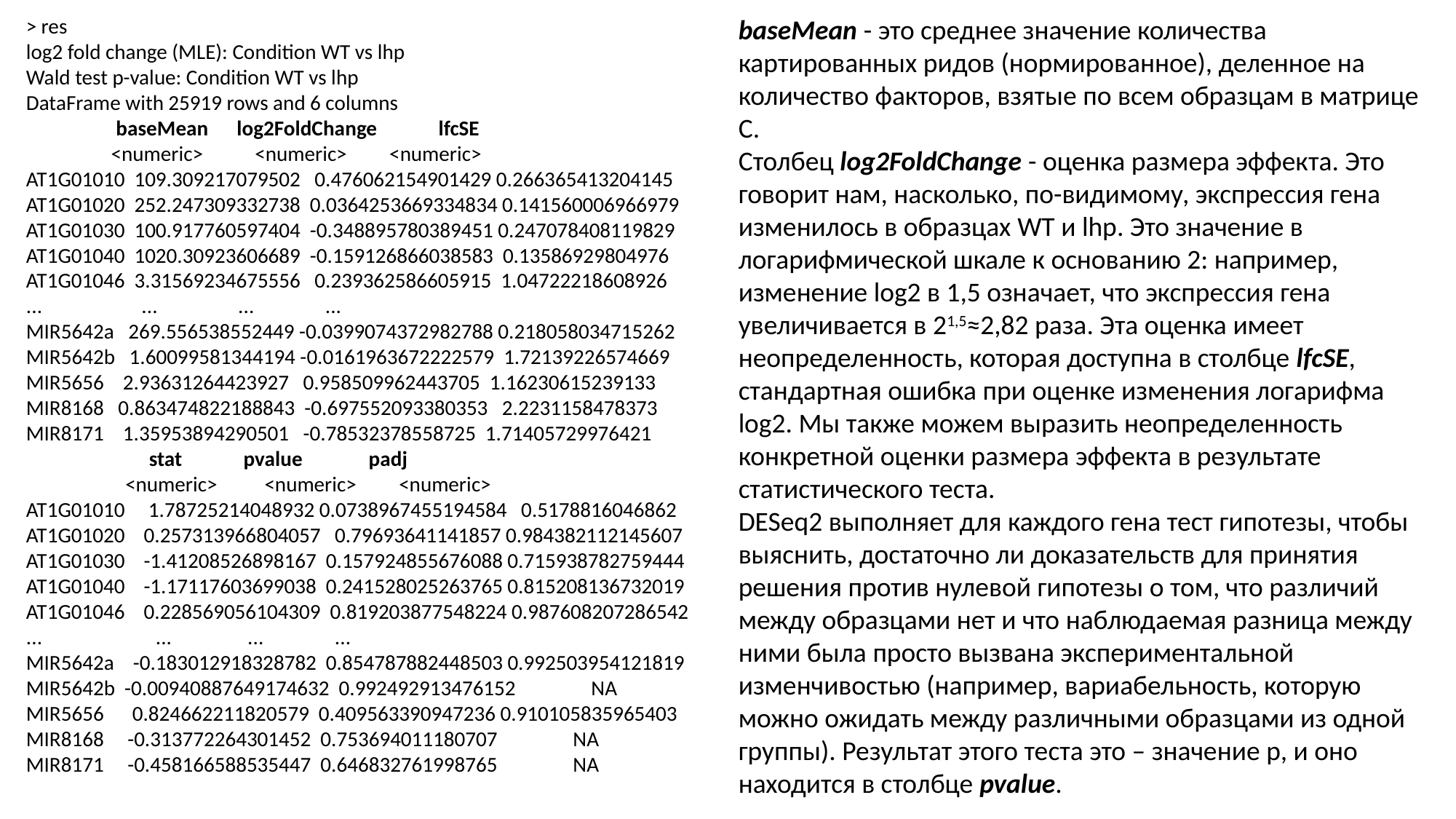

> res
log2 fold change (MLE): Condition WT vs lhp
Wald test p-value: Condition WT vs lhp
DataFrame with 25919 rows and 6 columns
                   baseMean      log2FoldChange             lfcSE
                  <numeric>           <numeric>         <numeric>
AT1G01010  109.309217079502   0.476062154901429 0.266365413204145
AT1G01020  252.247309332738  0.0364253669334834 0.141560006966979
AT1G01030  100.917760597404  -0.348895780389451 0.247078408119829
AT1G01040  1020.30923606689  -0.159126866038583  0.13586929804976
AT1G01046  3.31569234675556   0.239362586605915  1.04722218608926
...                     ...                 ...               ...
MIR5642a   269.556538552449 -0.0399074372982788 0.218058034715262
MIR5642b   1.60099581344194 -0.0161963672222579  1.72139226574669
MIR5656    2.93631264423927   0.958509962443705  1.16230615239133
MIR8168   0.863474822188843  -0.697552093380353   2.2231158478373
MIR8171    1.35953894290501   -0.78532378558725  1.71405729976421
                          stat             pvalue              padj
                     <numeric>          <numeric>         <numeric>
AT1G01010     1.78725214048932 0.0738967455194584   0.5178816046862
AT1G01020    0.257313966804057   0.79693641141857 0.984382112145607
AT1G01030    -1.41208526898167  0.157924855676088 0.715938782759444
AT1G01040    -1.17117603699038  0.241528025263765 0.815208136732019
AT1G01046    0.228569056104309  0.819203877548224 0.987608207286542
...                        ...                ...               ...
MIR5642a    -0.183012918328782  0.854787882448503 0.992503954121819
MIR5642b  -0.00940887649174632  0.992492913476152                NA
MIR5656      0.824662211820579  0.409563390947236 0.910105835965403
MIR8168     -0.313772264301452  0.753694011180707                NA
MIR8171     -0.458166588535447  0.646832761998765                NA
baseMean - это среднее значение количества картированных ридов (нормированное), деленное на количество факторов, взятые по всем образцам в матрице С.
Столбец log2FoldChange - оценка размера эффекта. Это говорит нам, насколько, по-видимому, экспрессия гена изменилось в образцах WT и lhp. Это значение в логарифмической шкале к основанию 2: например, изменение log2 в 1,5 означает, что экспрессия гена увеличивается в 21,5≈2,82 раза. Эта оценка имеет неопределенность, которая доступна в столбце lfcSE, стандартная ошибка при оценке изменения логарифма log2. Мы также можем выразить неопределенность конкретной оценки размера эффекта в результате статистического теста.
DESeq2 выполняет для каждого гена тест гипотезы, чтобы выяснить, достаточно ли доказательств для принятия решения против нулевой гипотезы о том, что различий между образцами нет и что наблюдаемая разница между ними была просто вызвана экспериментальной изменчивостью (например, вариабельность, которую можно ожидать между различными образцами из одной группы). Результат этого теста это – значение p, и оно находится в столбце pvalue.